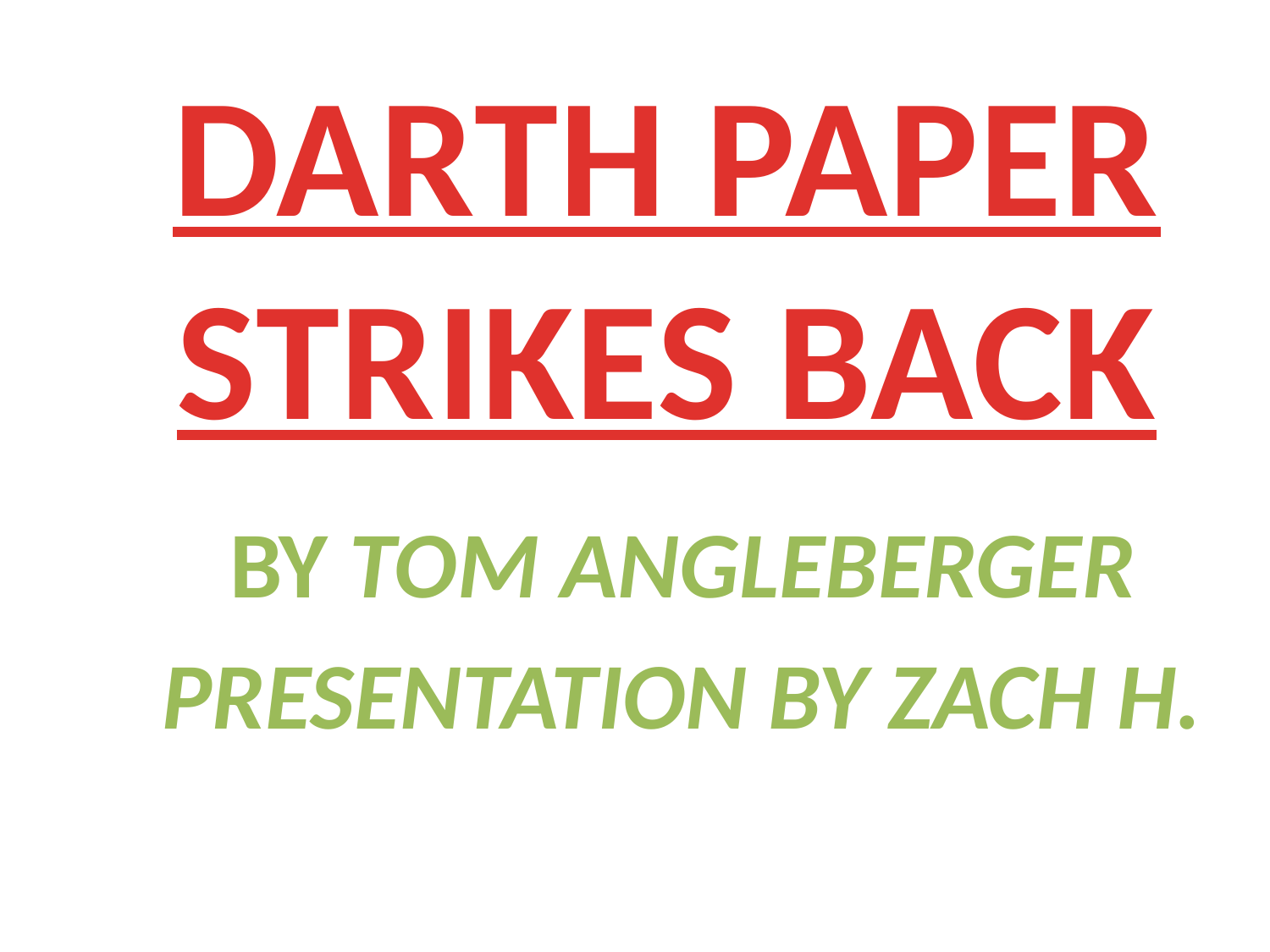

# DARTH PAPER STRIKES BACK
BY TOM ANGLEBERGER
PRESENTATION BY ZACH H.